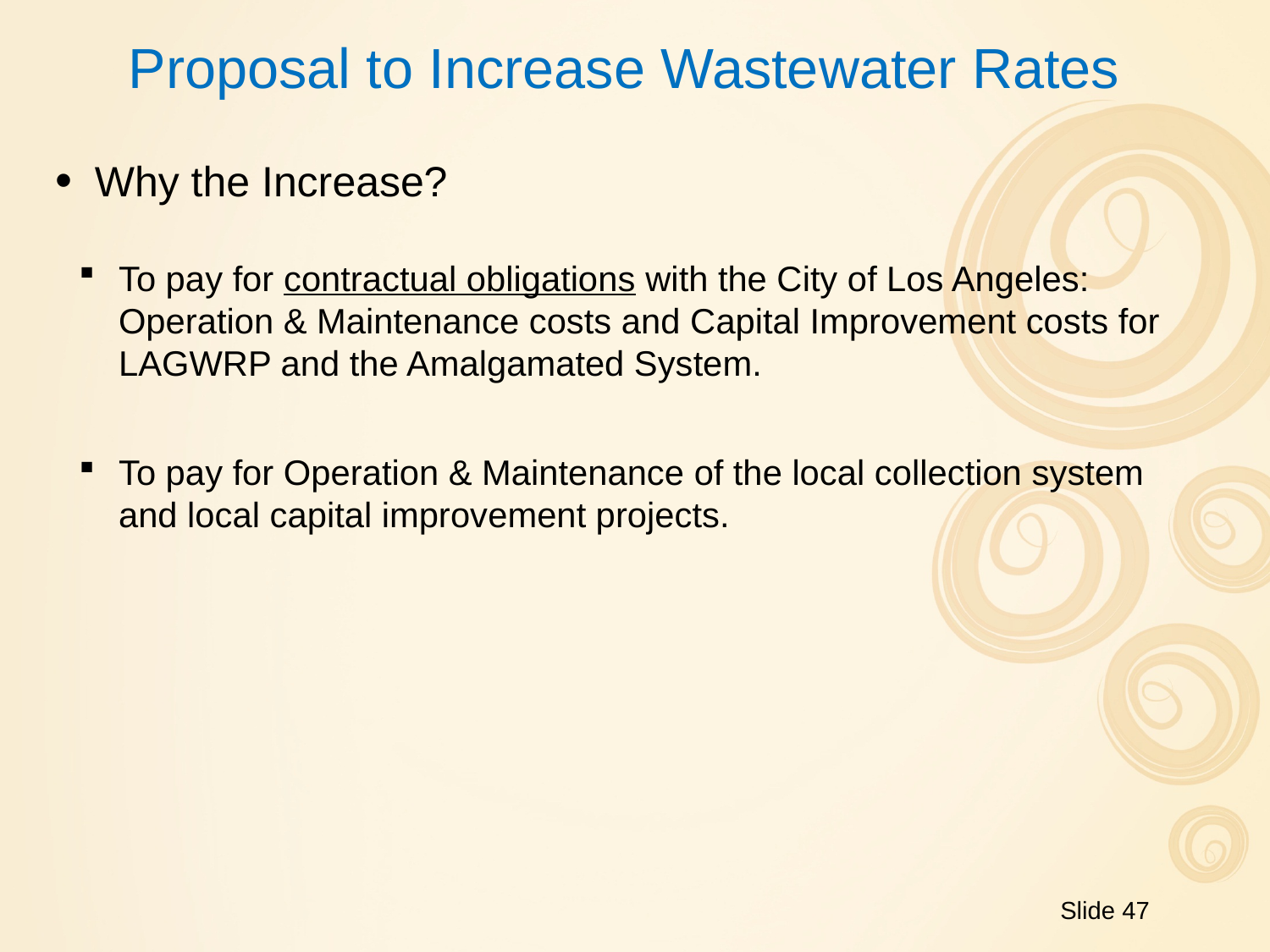

# Proposal to Increase Wastewater Rates
Why the Increase?

To pay for contractual obligations with the City of Los Angeles:  Operation & Maintenance costs and Capital Improvement costs for LAGWRP and the Amalgamated System.

To pay for Operation & Maintenance of the local collection system and local capital improvement projects.
Slide 47